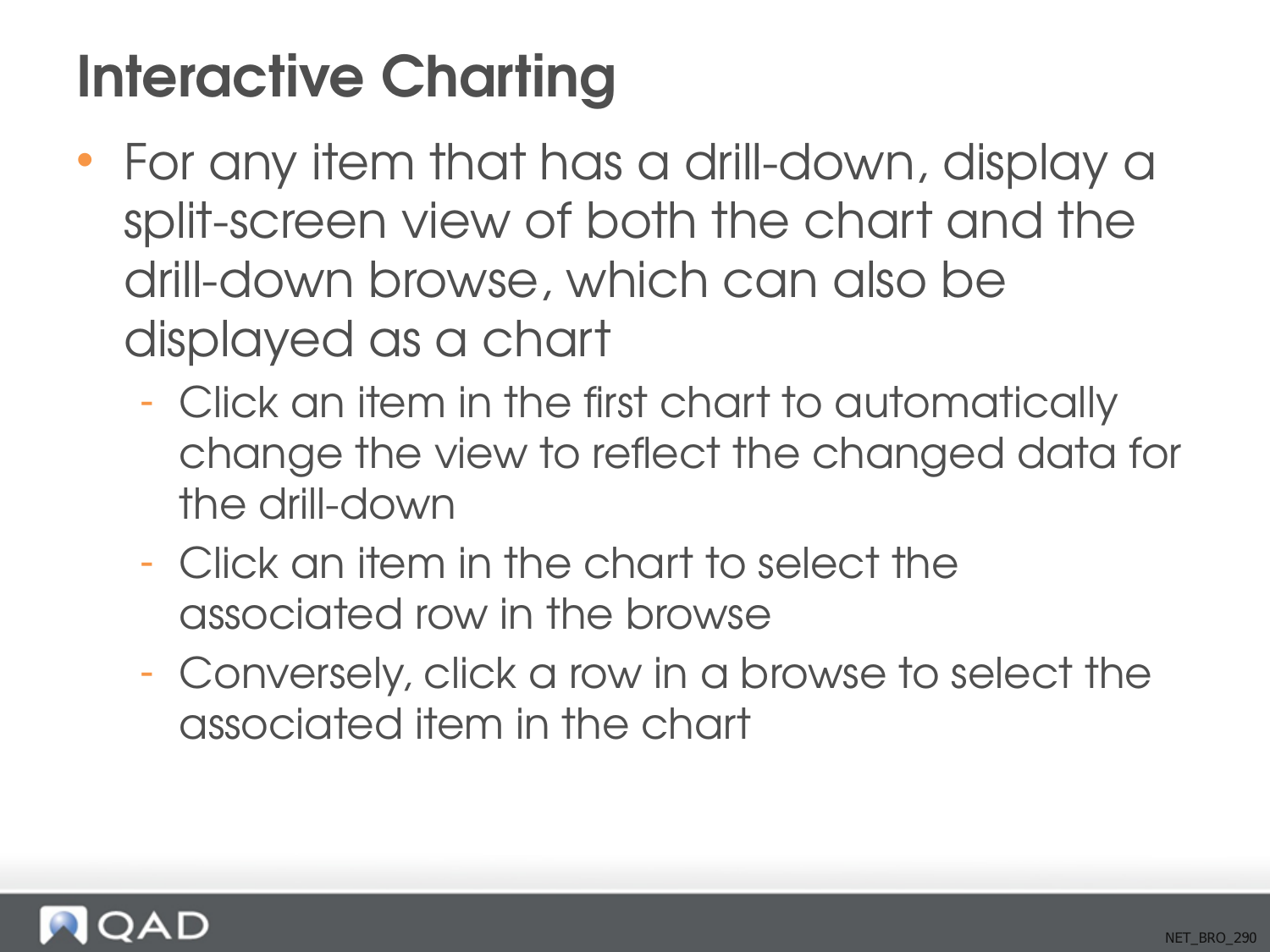

# Interactive Charting
For any item that has a drill-down, display a split-screen view of both the chart and the drill-down browse, which can also be displayed as a chart
Click an item in the first chart to automatically change the view to reflect the changed data for the drill-down
Click an item in the chart to select the associated row in the browse
Conversely, click a row in a browse to select the associated item in the chart
NET_BRO_290